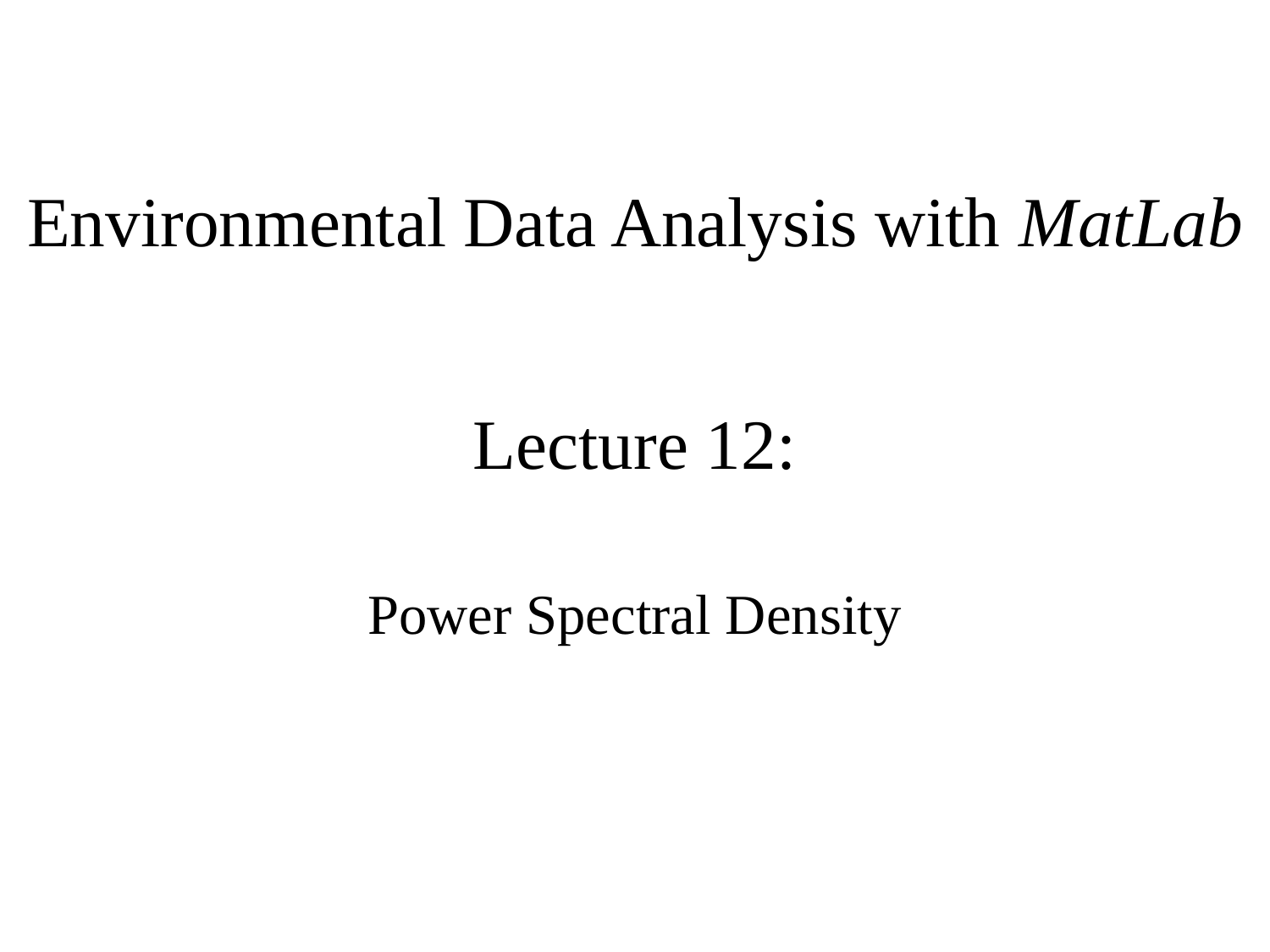

Environmental Data Analysis with MatLab
Lecture 12:

Power Spectral Density